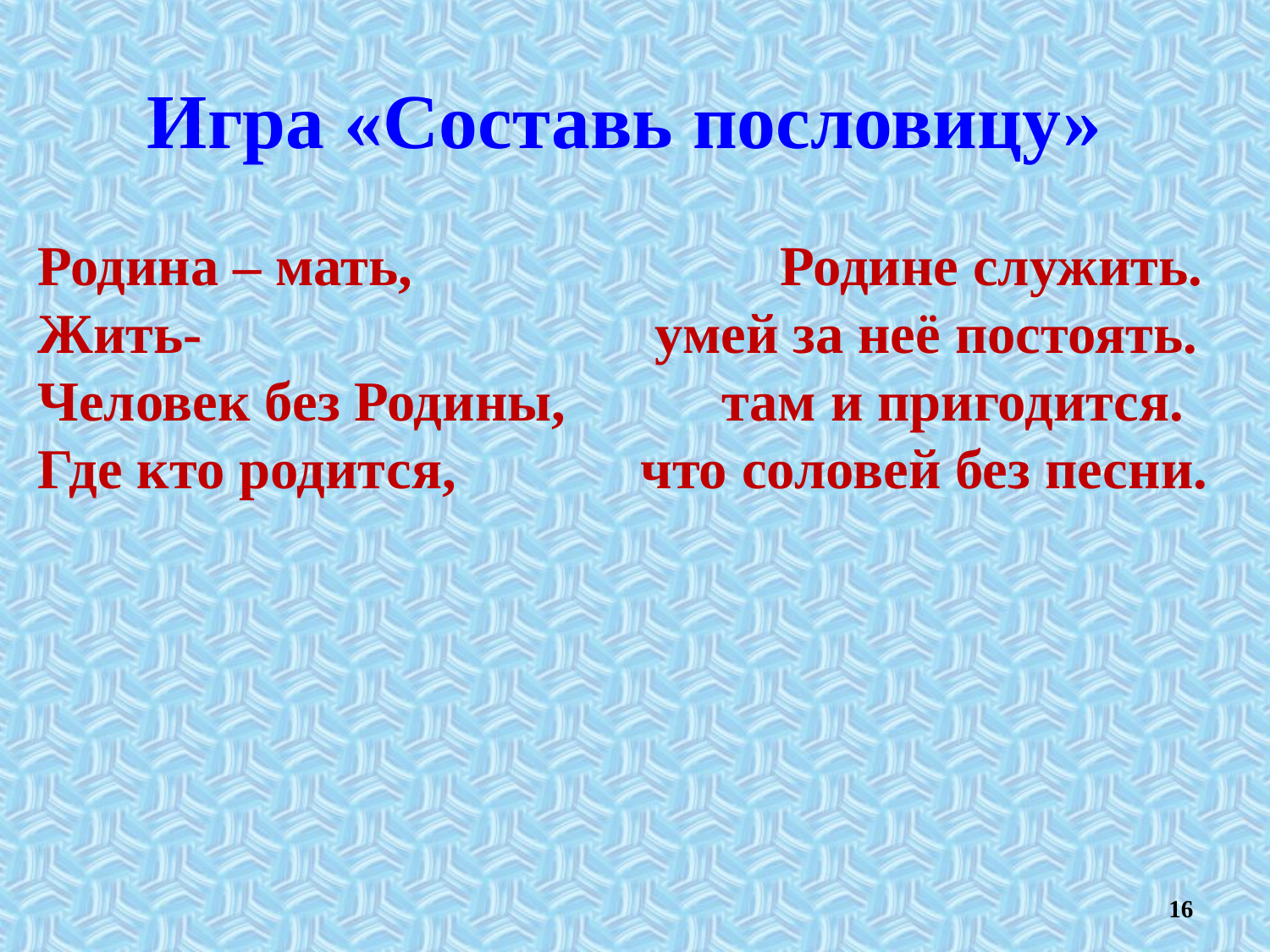

# Игра «Составь пословицу»
Родина – мать,                          Родине служить.
Жить-                                умей за неё постоять.
Человек без Родины,           там и пригодится.
Где кто родится,             что соловей без песни.

16